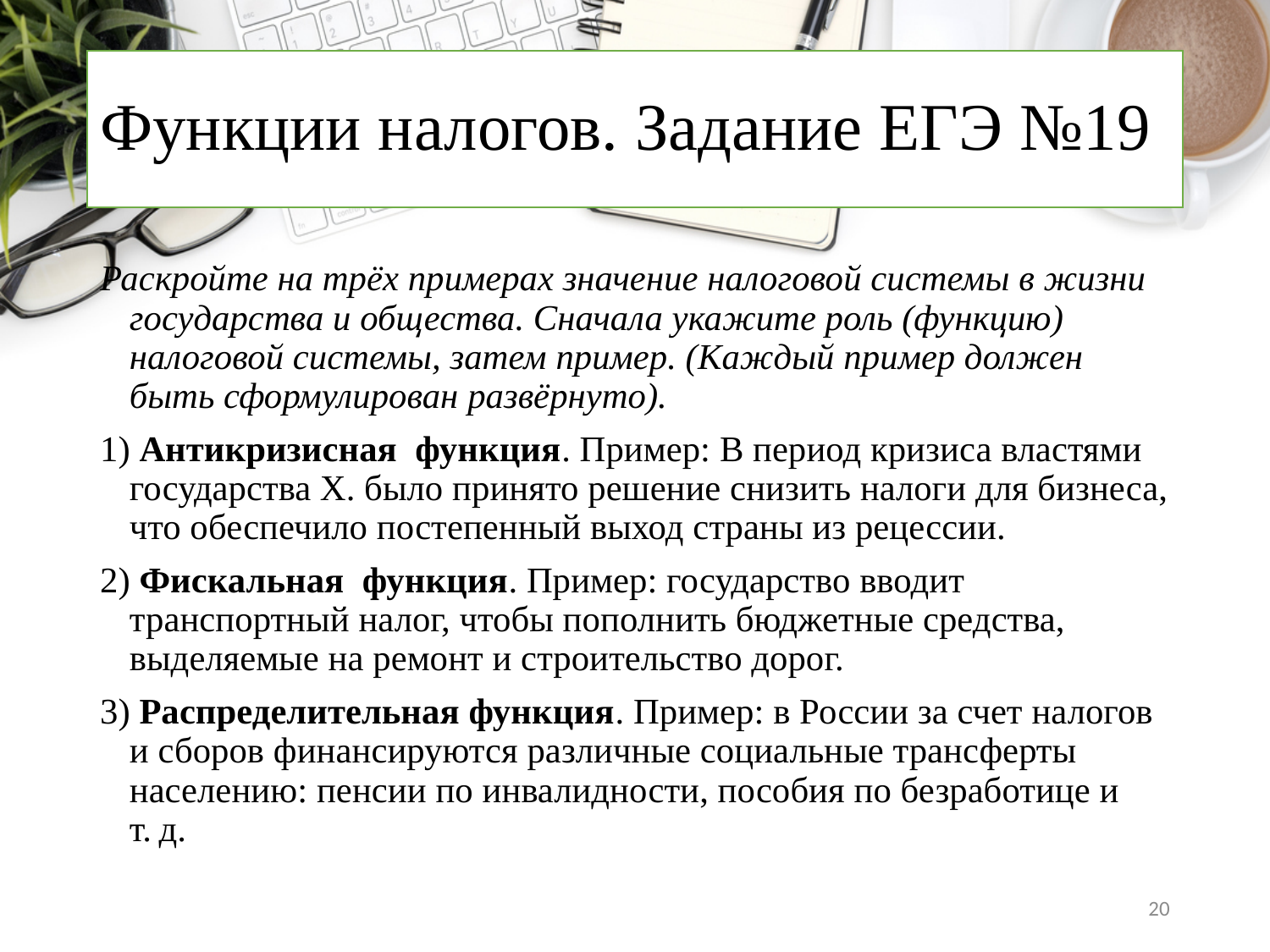

# Функции налогов. Задание ЕГЭ №19
Раскройте на трёх примерах значение налоговой системы в жизни государства и общества. Сначала укажите роль (функцию) налоговой системы, затем пример. (Каждый пример должен быть сформулирован развёрнуто).
1) Антикризисная  функция. Пример: В период кризиса властями государства Х. было принято решение снизить налоги для бизнеса, что обеспечило постепенный выход страны из рецессии.
2) Фискальная  функция. Пример: государство вводит транспортный налог, чтобы пополнить бюджетные средства, выделяемые на ремонт и строительство дорог.
3) Распределительная функция. Пример: в России за счет налогов и сборов финансируются различные социальные трансферты населению: пенсии по инвалидности, пособия по безработице и т. д.

20